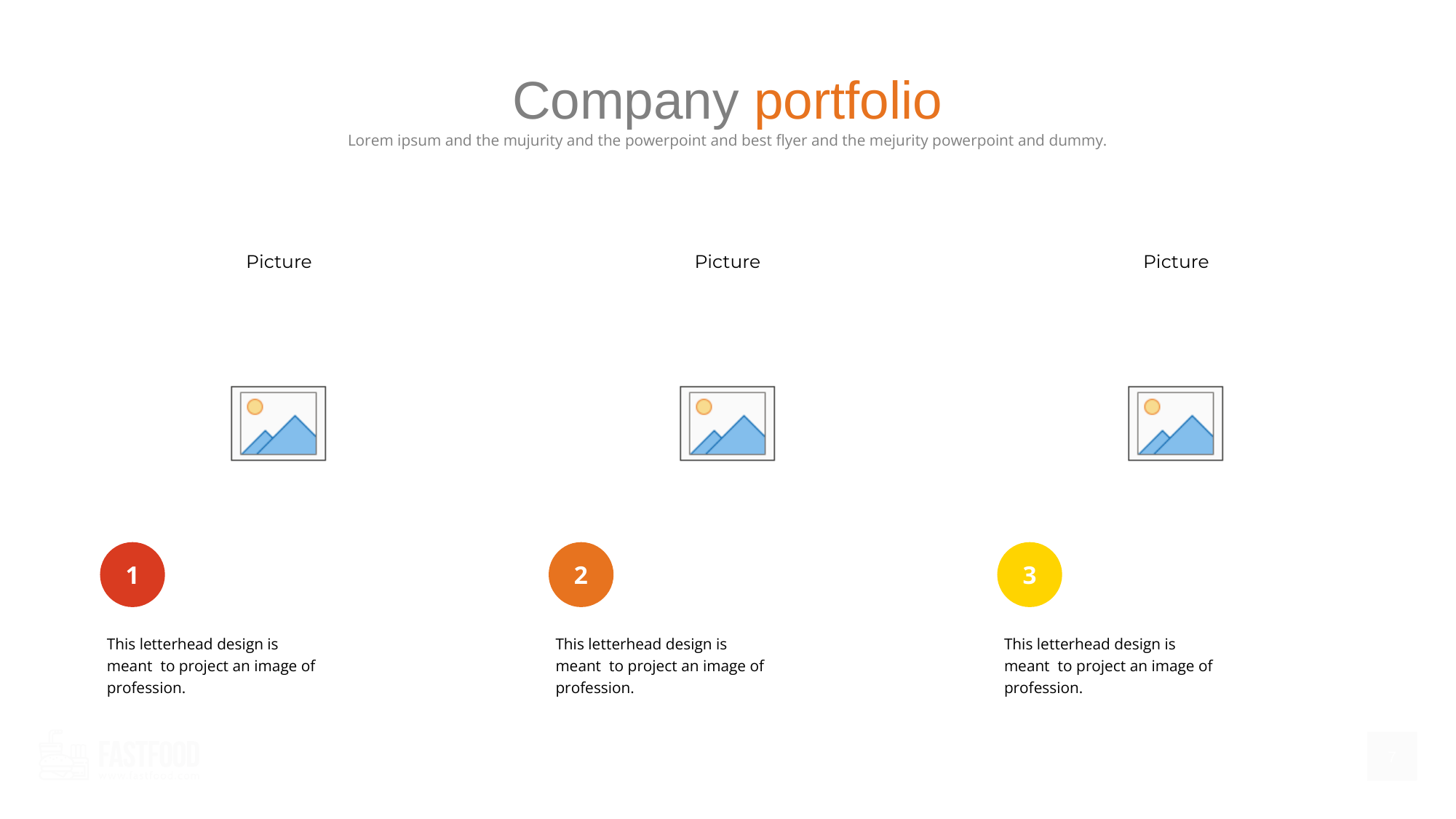

# Company portfolio
Lorem ipsum and the mujurity and the powerpoint and best flyer and the mejurity powerpoint and dummy.

1
2
3
This letterhead design is meant  to project an image of profession.
This letterhead design is meant  to project an image of profession.
This letterhead design is meant  to project an image of profession.